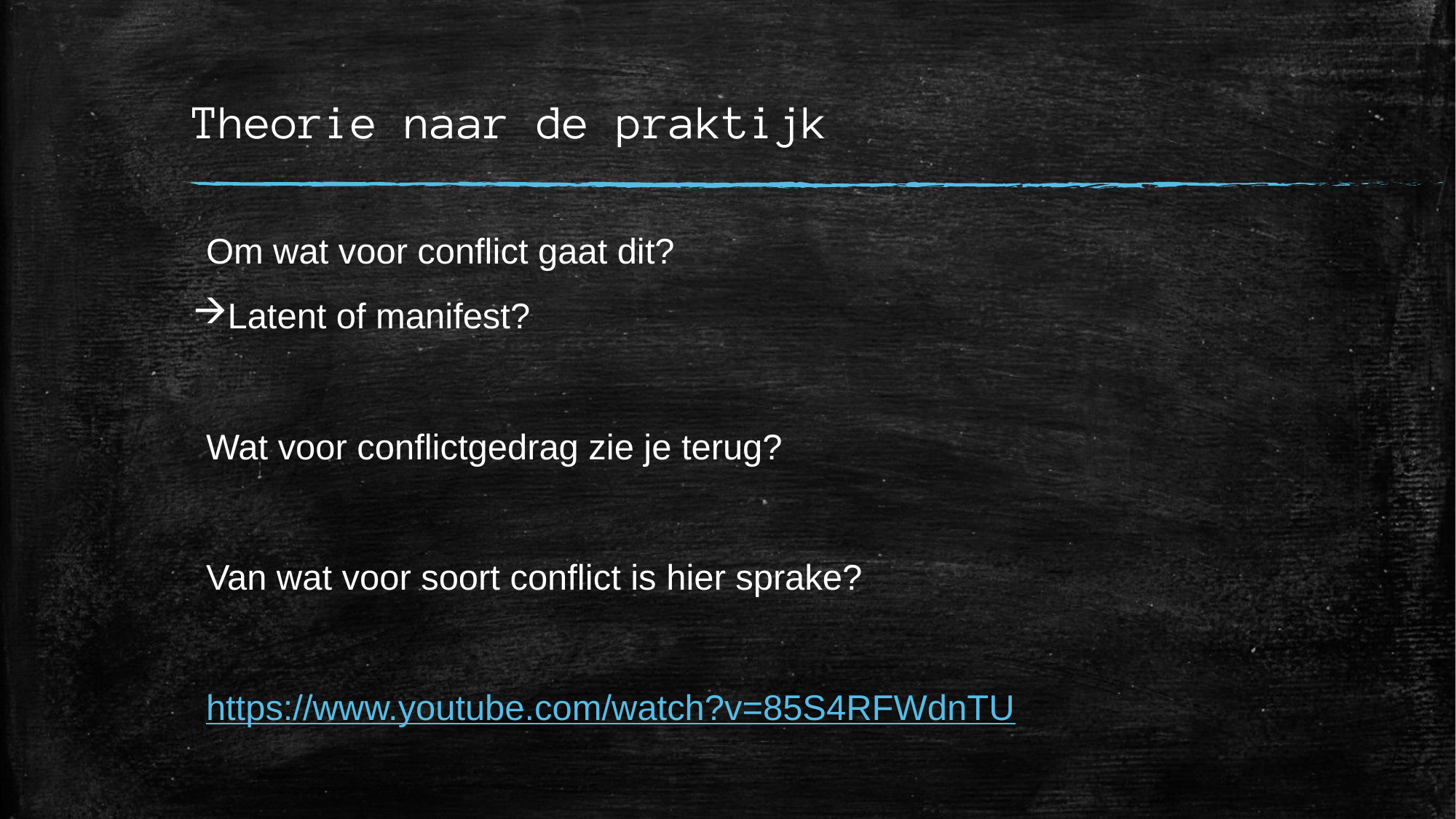

# Theorie naar de praktijk
Om wat voor conflict gaat dit?
Latent of manifest?

Wat voor conflictgedrag zie je terug?

Van wat voor soort conflict is hier sprake?

https://www.youtube.com/watch?v=85S4RFWdnTU